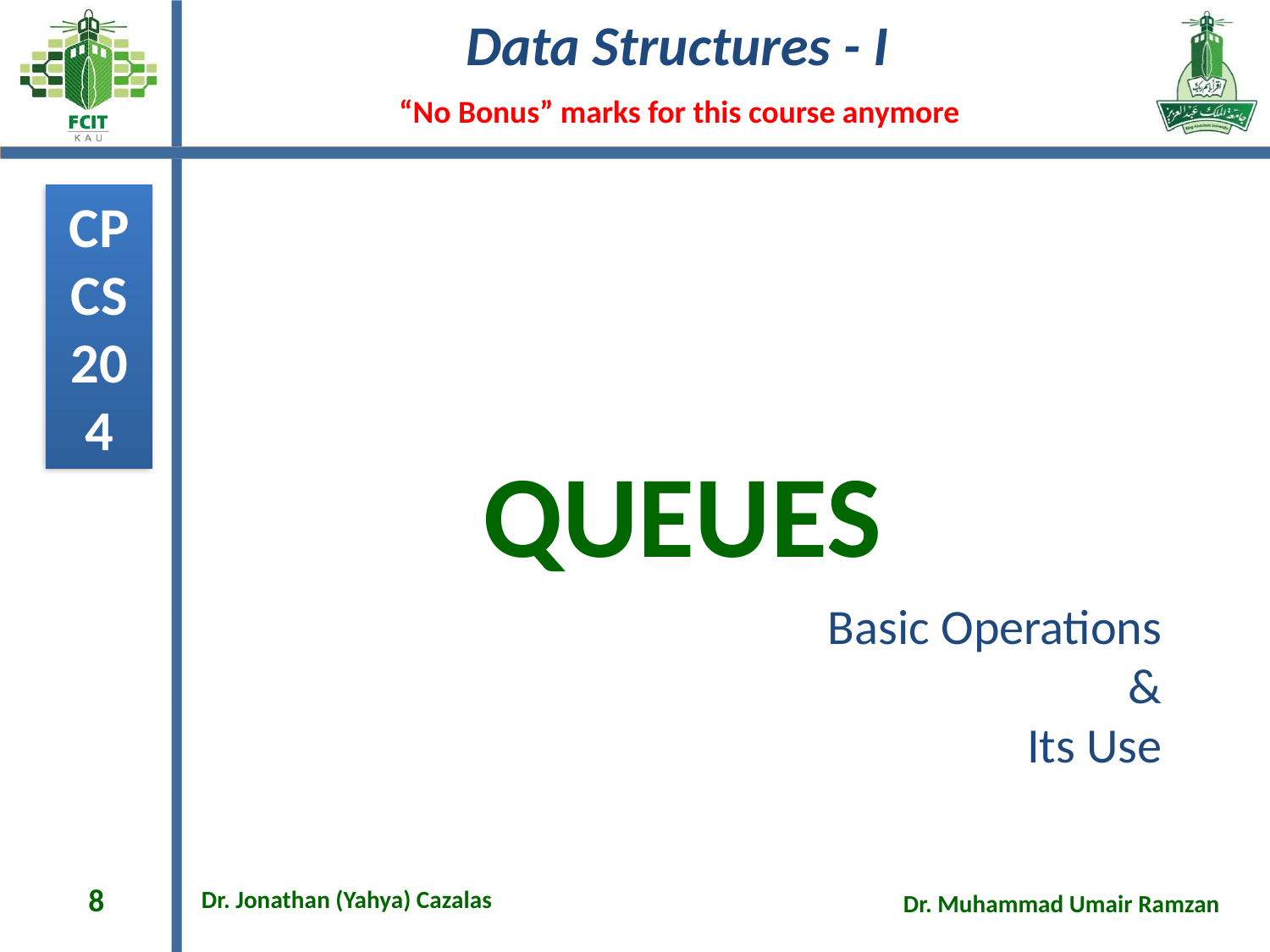

# QUEUES
Basic Operations
&
Its Use
8